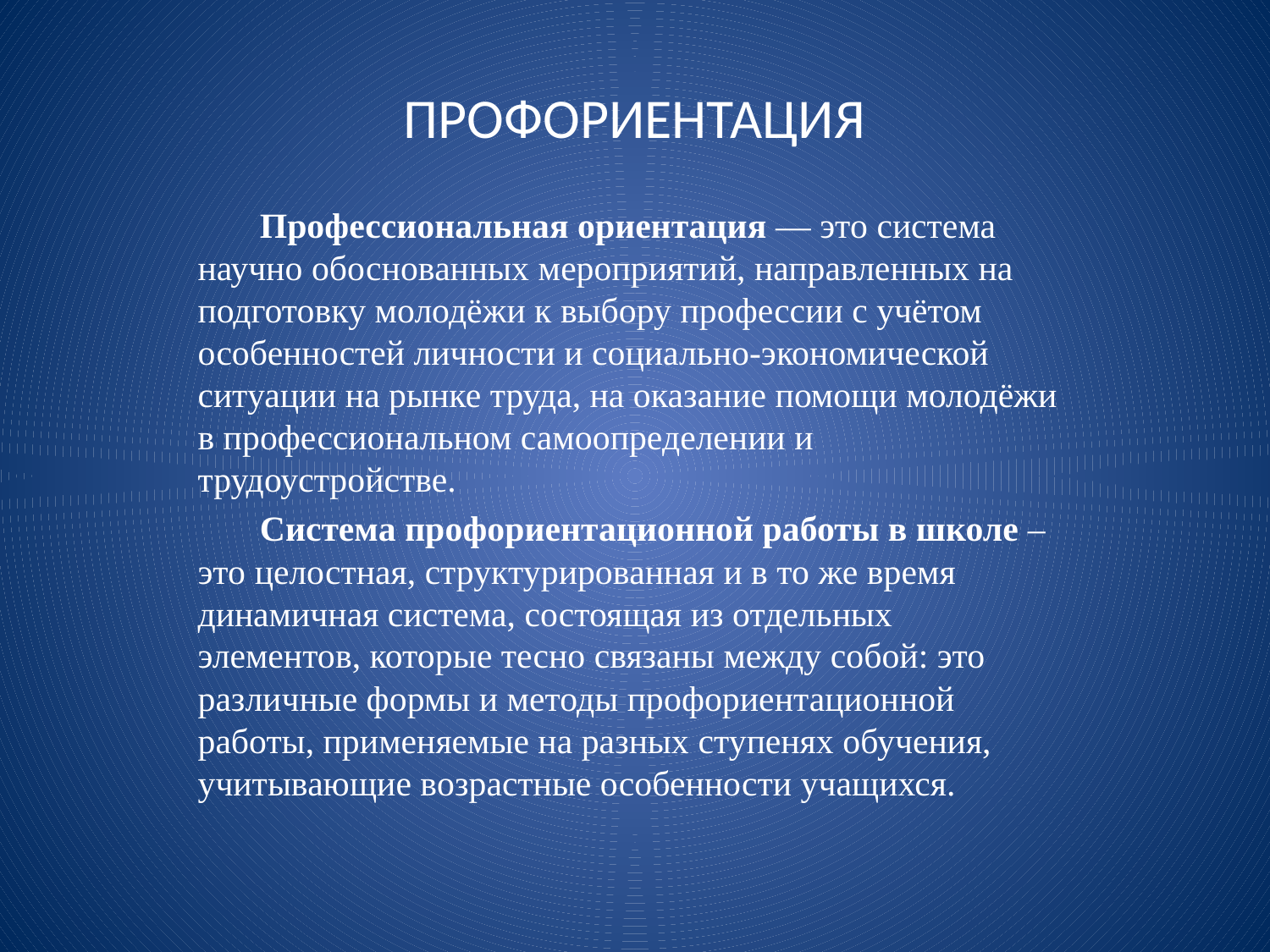

# ПРОФОРИЕНТАЦИЯ
       Профессиональная ориентация — это система научно обоснованных мероприятий, направленных на подготовку молодёжи к выбору профессии с учётом особенностей личности и социально-экономической ситуации на рынке труда, на оказание помощи молодёжи в профессиональном самоопределении и трудоустройстве.
       Система профориентационной работы в школе – это целостная, структурированная и в то же время динамичная система, состоящая из отдельных элементов, которые тесно связаны между собой: это различные формы и методы профориентационной работы, применяемые на разных ступенях обучения, учитывающие возрастные особенности учащихся.